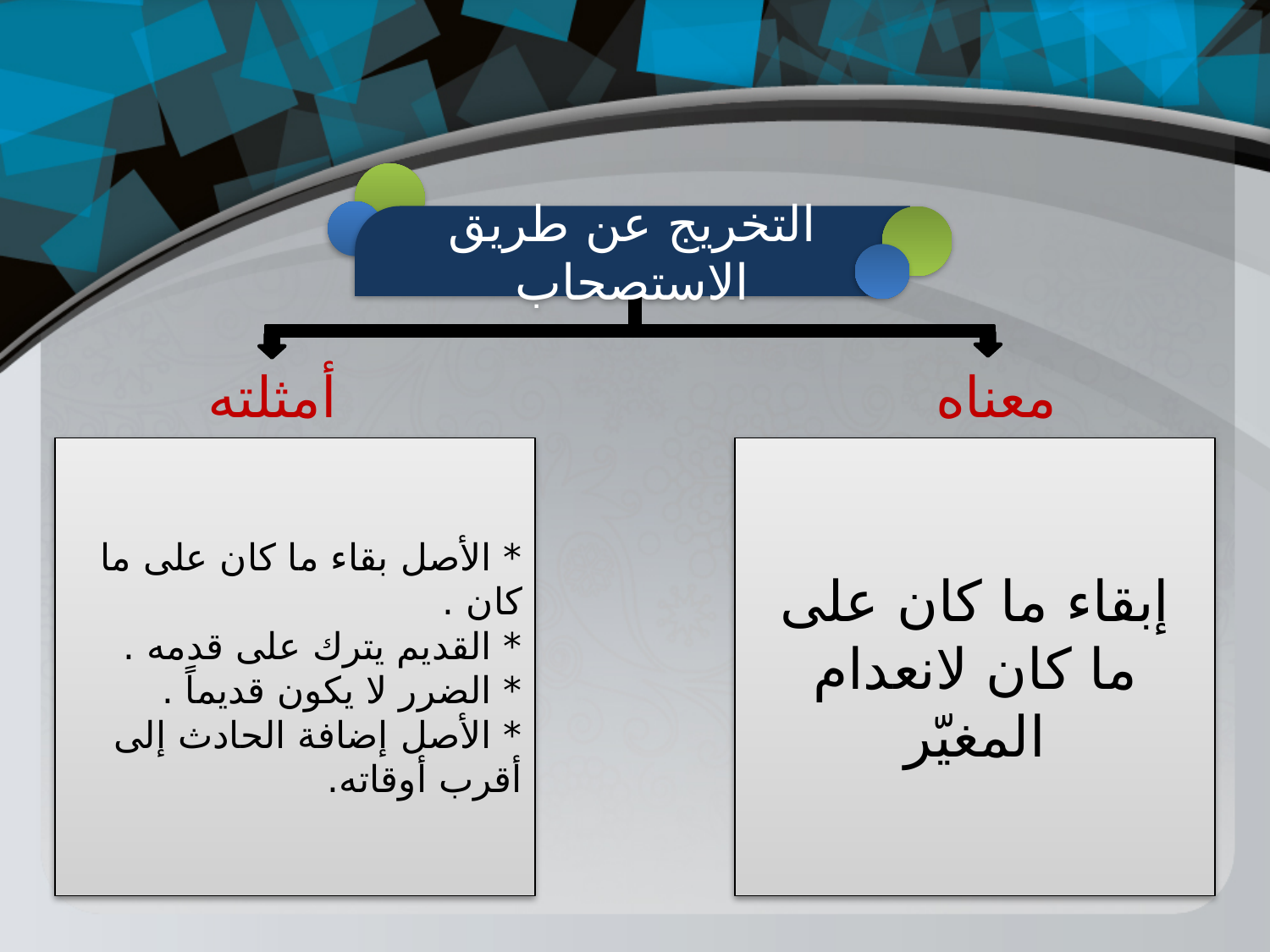

التخريج عن طريق الاستصحاب

أمثلته
معناه
* الأصل بقاء ما كان على ما كان .
* القديم يترك على قدمه .
* الضرر لا يكون قديماً .
* الأصل إضافة الحادث إلى أقرب أوقاته.
إبقاء ما كان على ما كان لانعدام المغيّر